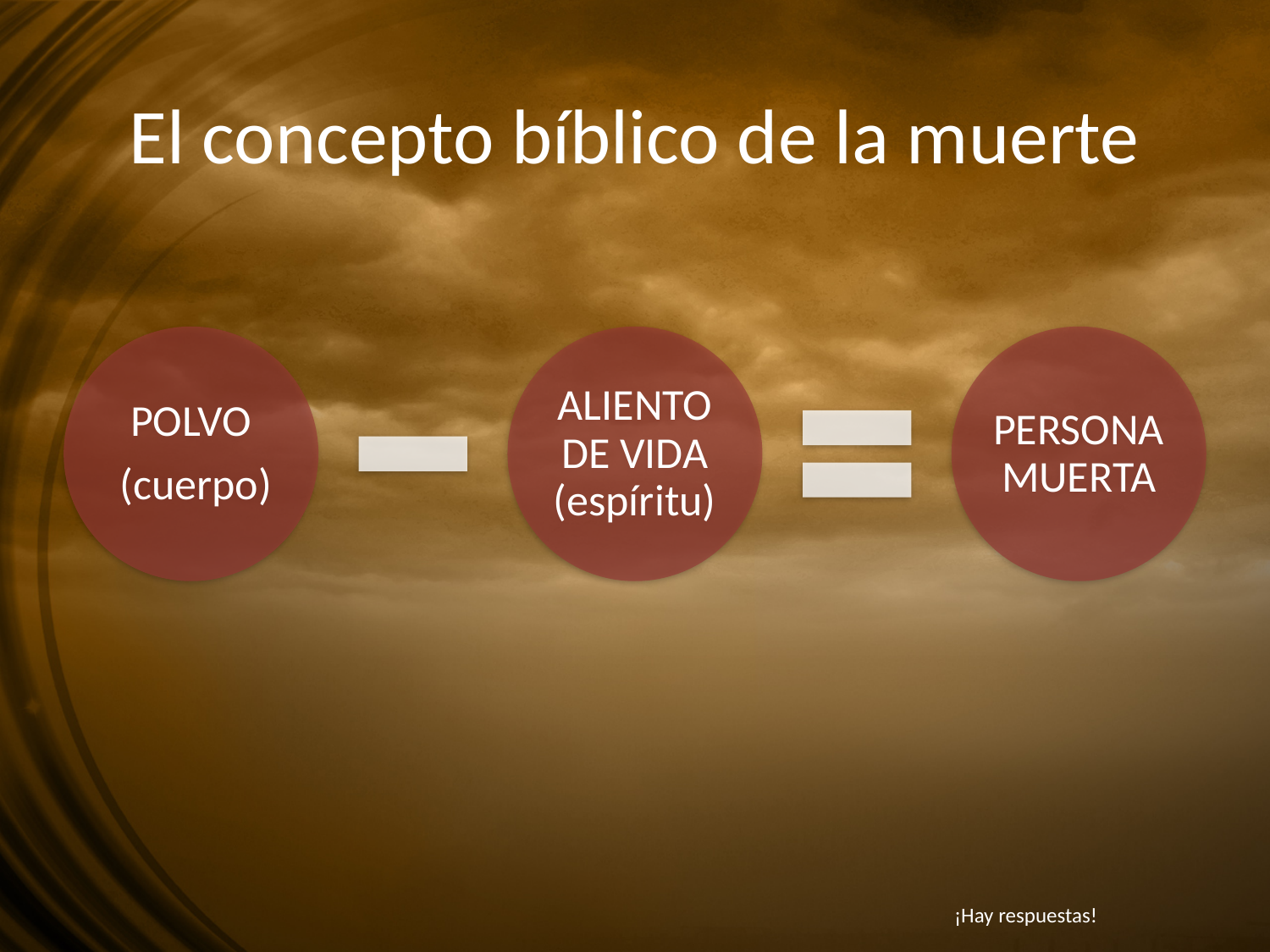

# El concepto bíblico de la muerte
POLVO
 (cuerpo)

ALIENTO DE VIDA (espíritu)

PERSONA MUERTA
¡Hay respuestas!